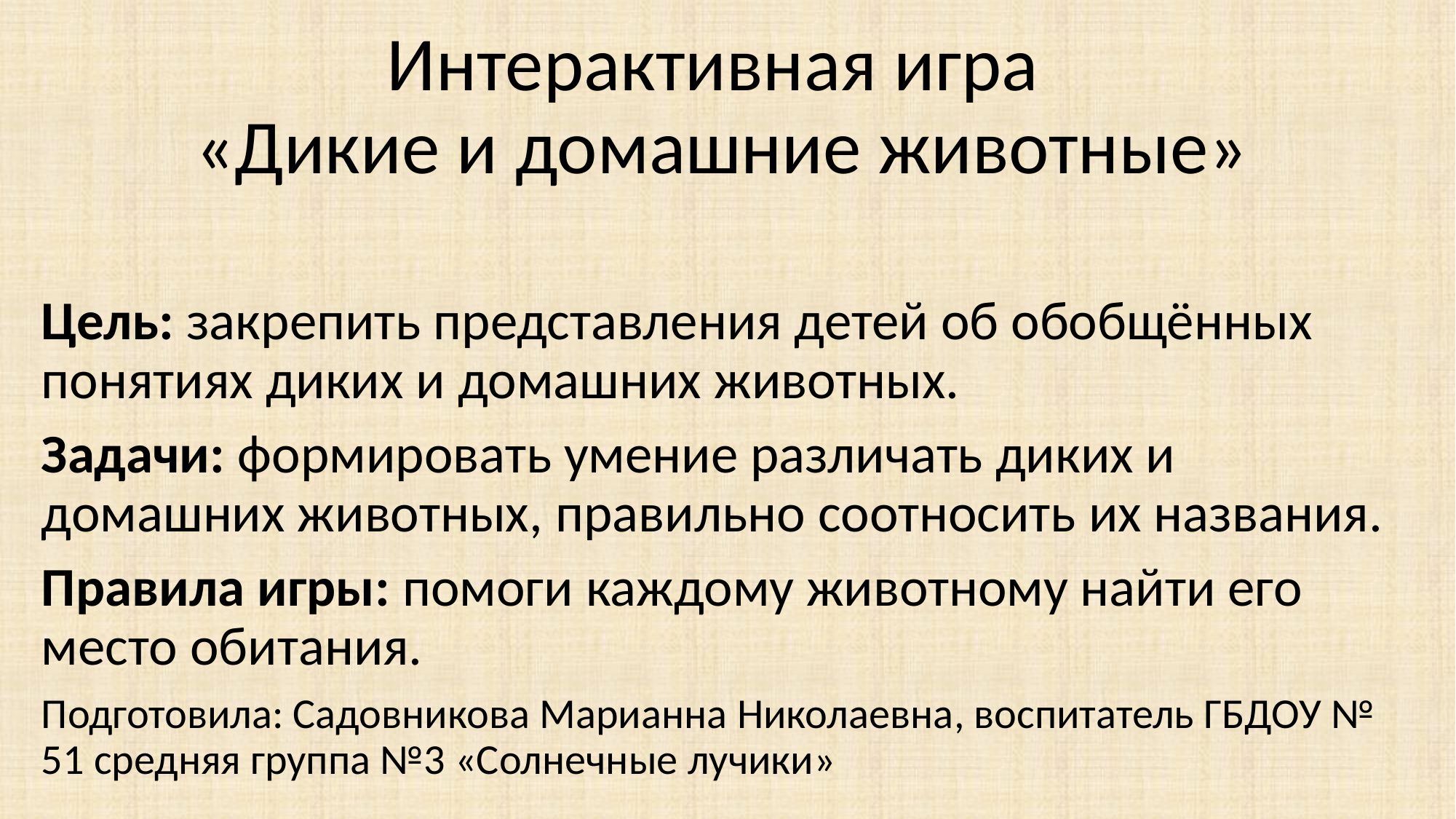

# Интерактивная игра «Дикие и домашние животные»
Цель: закрепить представления детей об обобщённых понятиях диких и домашних животных.
Задачи: формировать умение различать диких и домашних животных, правильно соотносить их названия.
Правила игры: помоги каждому животному найти его место обитания.
Подготовила: Садовникова Марианна Николаевна, воспитатель ГБДОУ № 51 средняя группа №3 «Солнечные лучики»